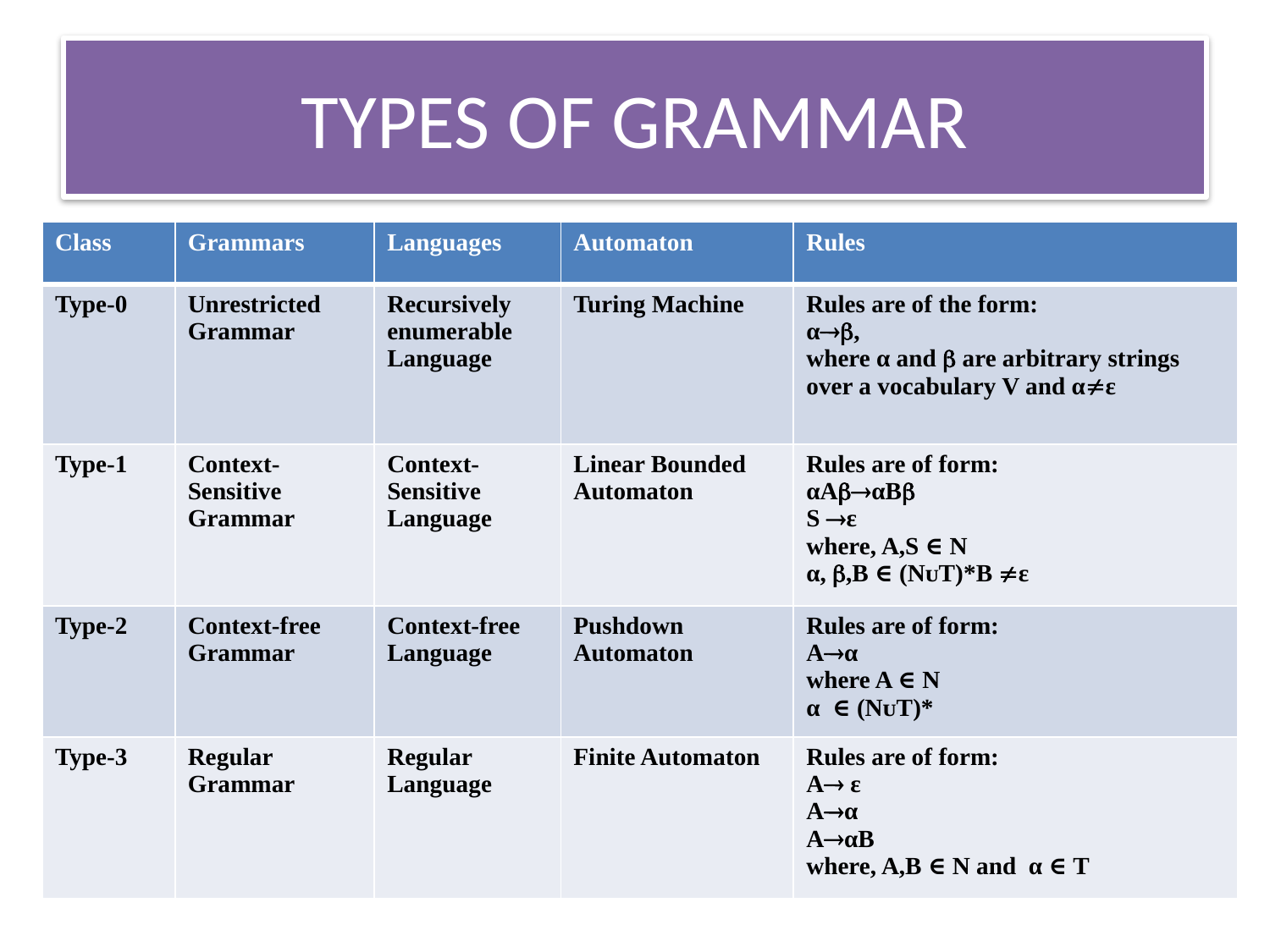

# TYPES OF GRAMMAR
| Class | Grammars | Languages | Automaton | Rules |
| --- | --- | --- | --- | --- |
| Type-0 | Unrestricted Grammar | Recursively enumerable Language | Turing Machine | Rules are of the form: α→β, where α and β are arbitrary strings over a vocabulary V and α≠ε |
| Type-1 | Context-Sensitive Grammar | Context-Sensitive Language | Linear Bounded Automaton | Rules are of form: αAβ→αBβ S →ε where, A,S ∈ N α, β,B ∈ (NᴜT)\*B ≠ε |
| Type-2 | Context-free Grammar | Context-free Language | Pushdown Automaton | Rules are of form: A→α where A ∈ N α ∈ (NᴜT)\* |
| Type-3 | Regular Grammar | Regular Language | Finite Automaton | Rules are of form: A→ ε A→α A→αB where, A,B ∈ N and α ∈ T |